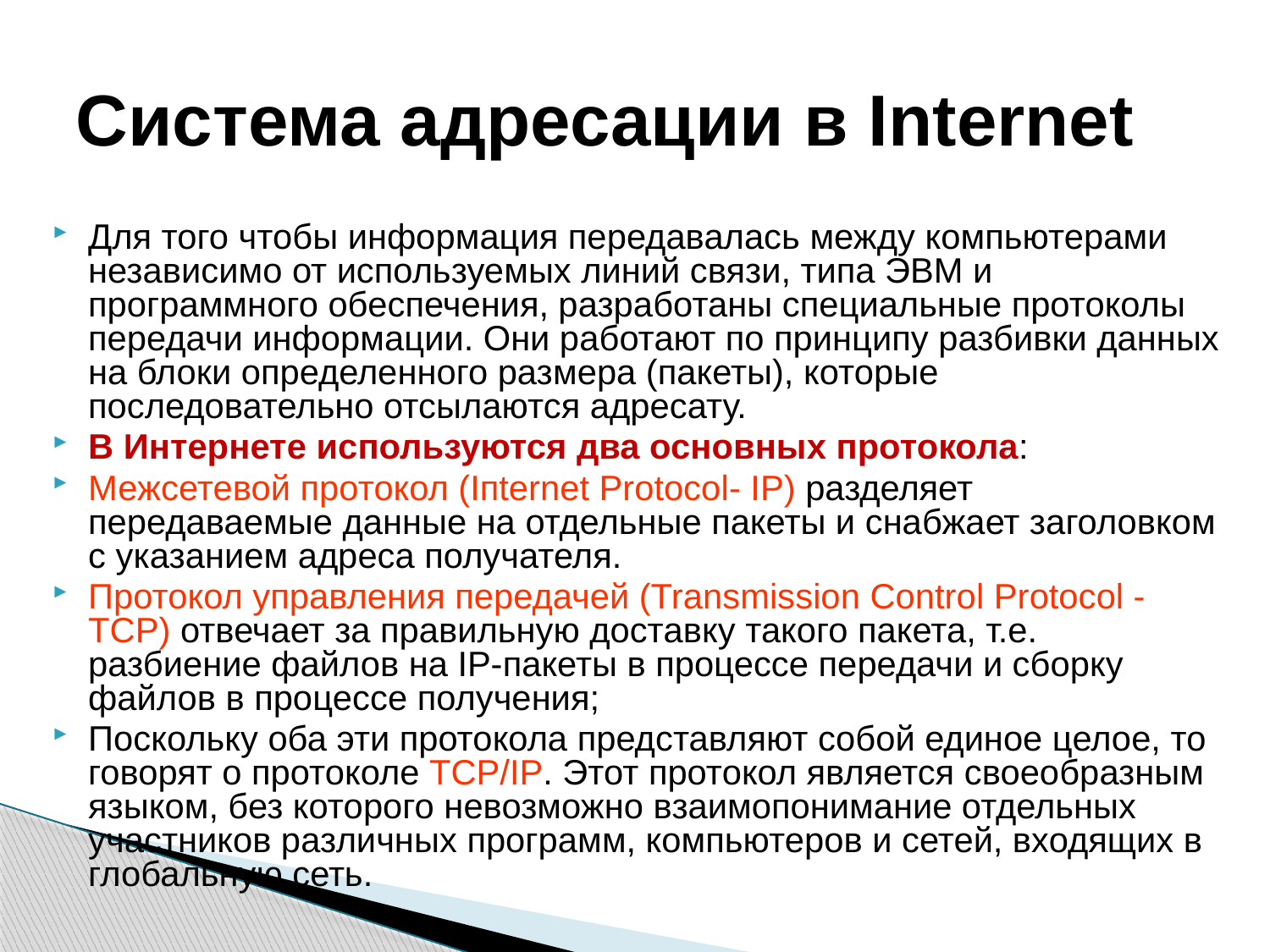

# Система адресации в Internet
Для того чтобы информация передавалась между компьютерами независимо от используемых линий связи, типа ЭВМ и программного обеспечения, разработаны специальные протоколы передачи информации. Они работают по принципу разбивки данных на блоки определенного размера (пакеты), которые последовательно отсылаются адресату.
В Интернете используются два основных протокола:
Межсетевой протокол (Iпternet Protocol- IP) разделяет передаваемые данные на отдельные пакеты и снабжает заголовком с указанием адреса получателя.
Протокол управления передачей (Transmission Control Protocol - ТСР) отвечает за правильную доставку такого пакета, т.е.  разбиение файлов на IP-пакеты в процессе передачи и сборку файлов в процессе получения;
Поскольку оба эти протокола представляют собой единое целое, то говорят о протоколе ТСР/IР. Этот протокол является своеобразным языком, без которого невозможно взаимопонимание отдельных участников различных программ, компьютеров и сетей, входящих в глобальную сеть.